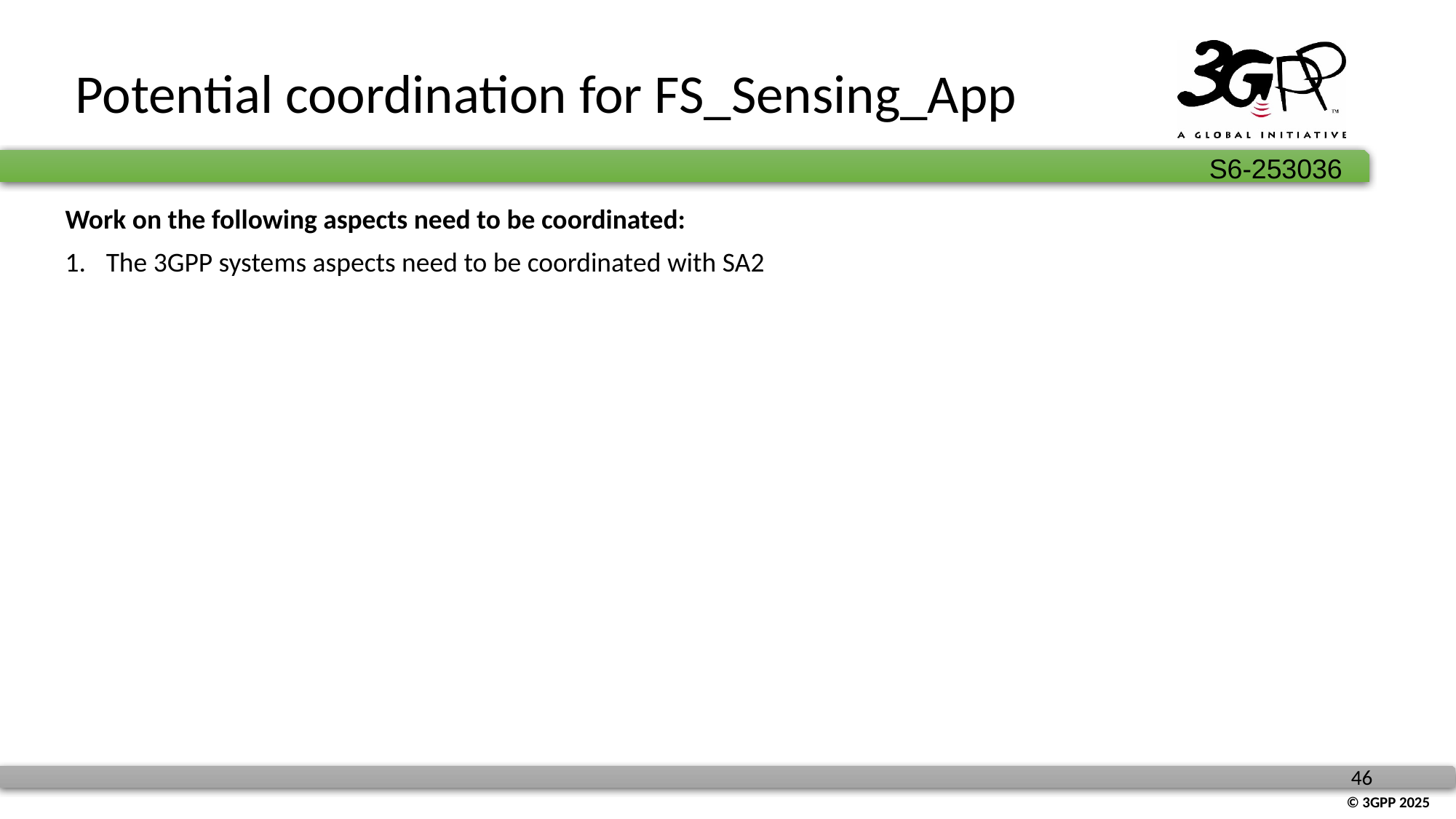

# Potential coordination for FS_Sensing_App
Work on the following aspects need to be coordinated:
The 3GPP systems aspects need to be coordinated with SA2